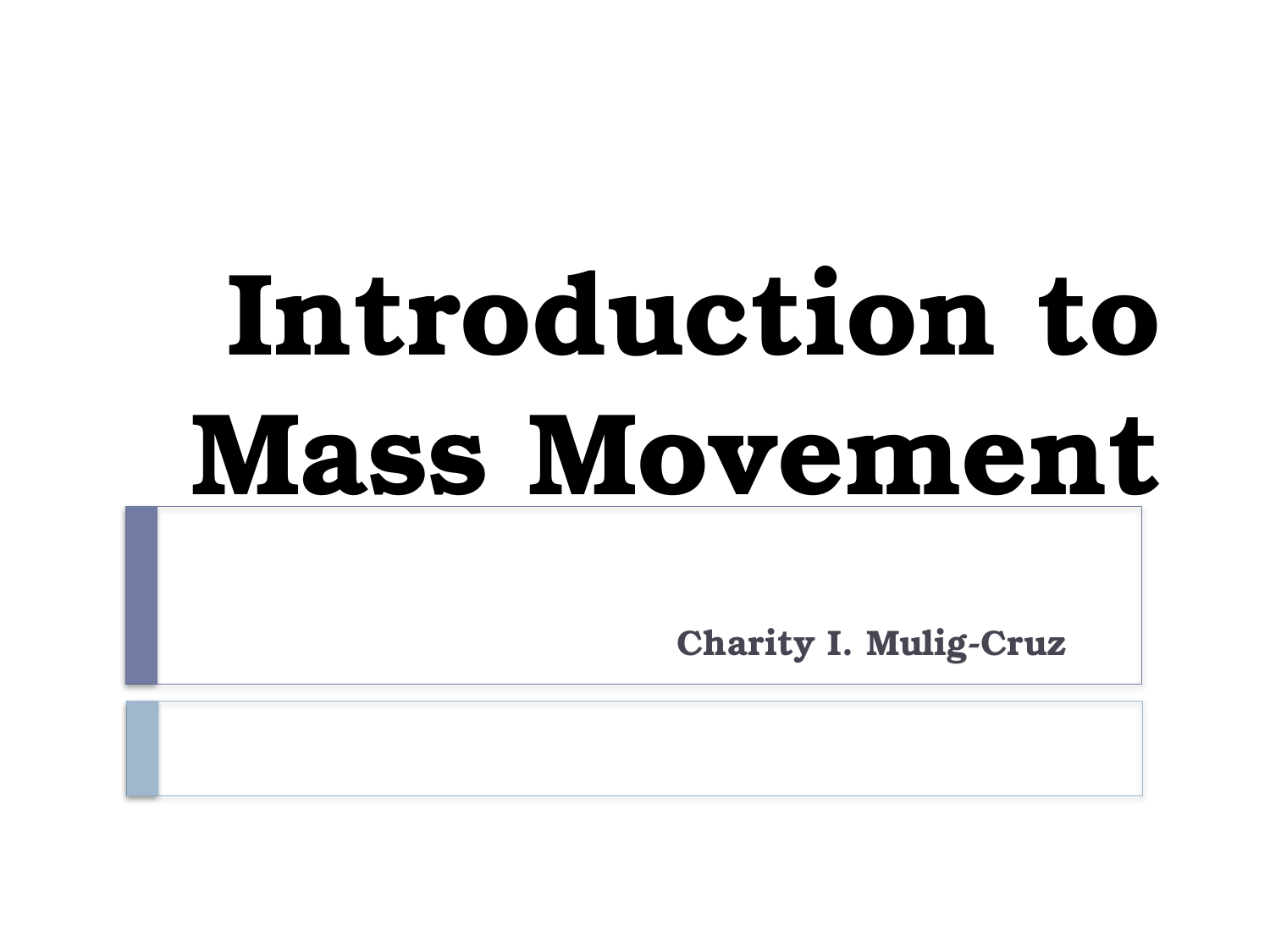

# Introduction to Mass Movement
Charity I. Mulig-Cruz